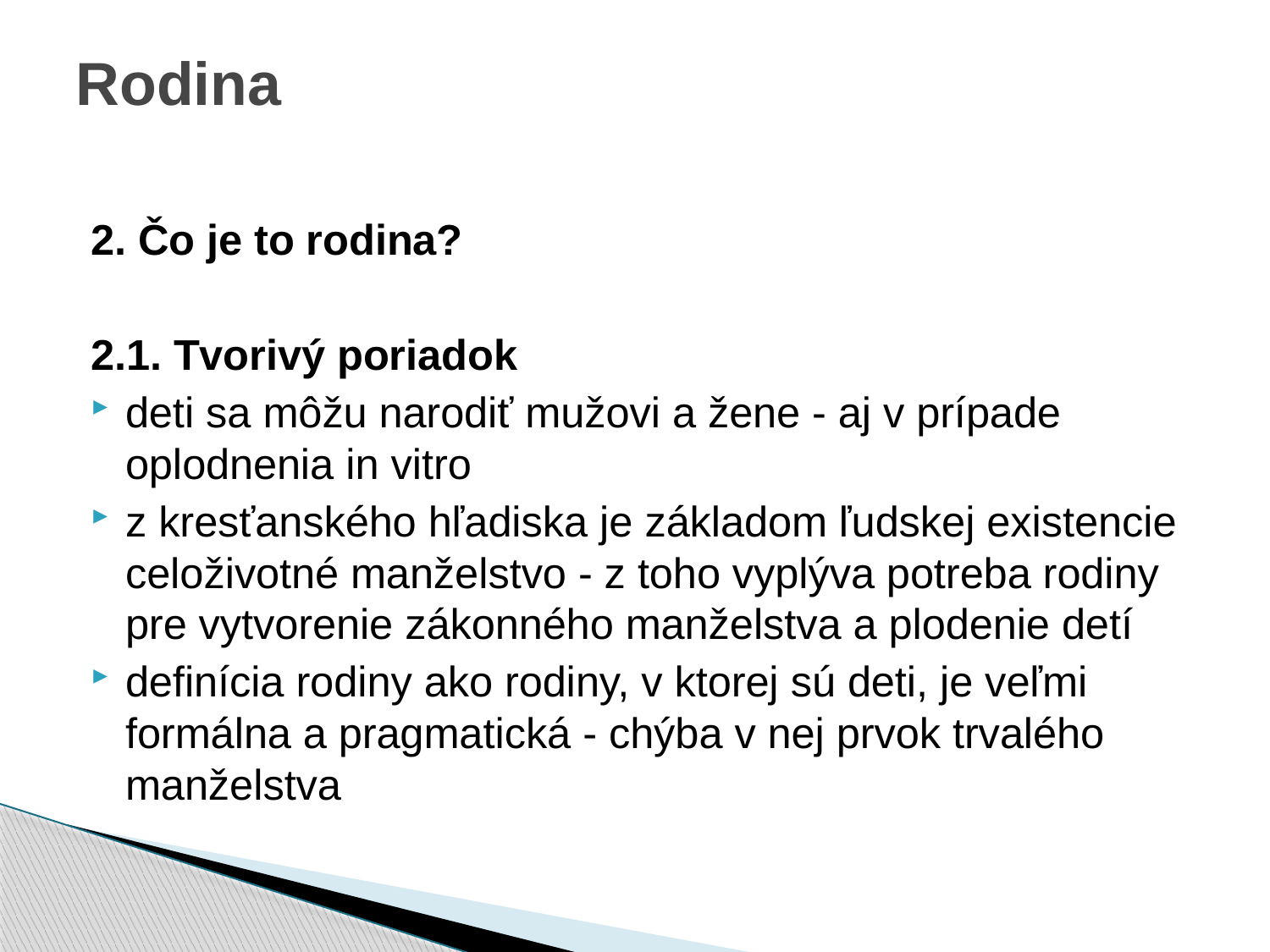

# Rodina
2. Čo je to rodina?

2.1. Tvorivý poriadok
deti sa môžu narodiť mužovi a žene - aj v prípade oplodnenia in vitro
z kresťanského hľadiska je základom ľudskej existencie celoživotné manželstvo - z toho vyplýva potreba rodiny pre vytvorenie zákonného manželstva a plodenie detí
definícia rodiny ako rodiny, v ktorej sú deti, je veľmi formálna a pragmatická - chýba v nej prvok trvalého manželstva